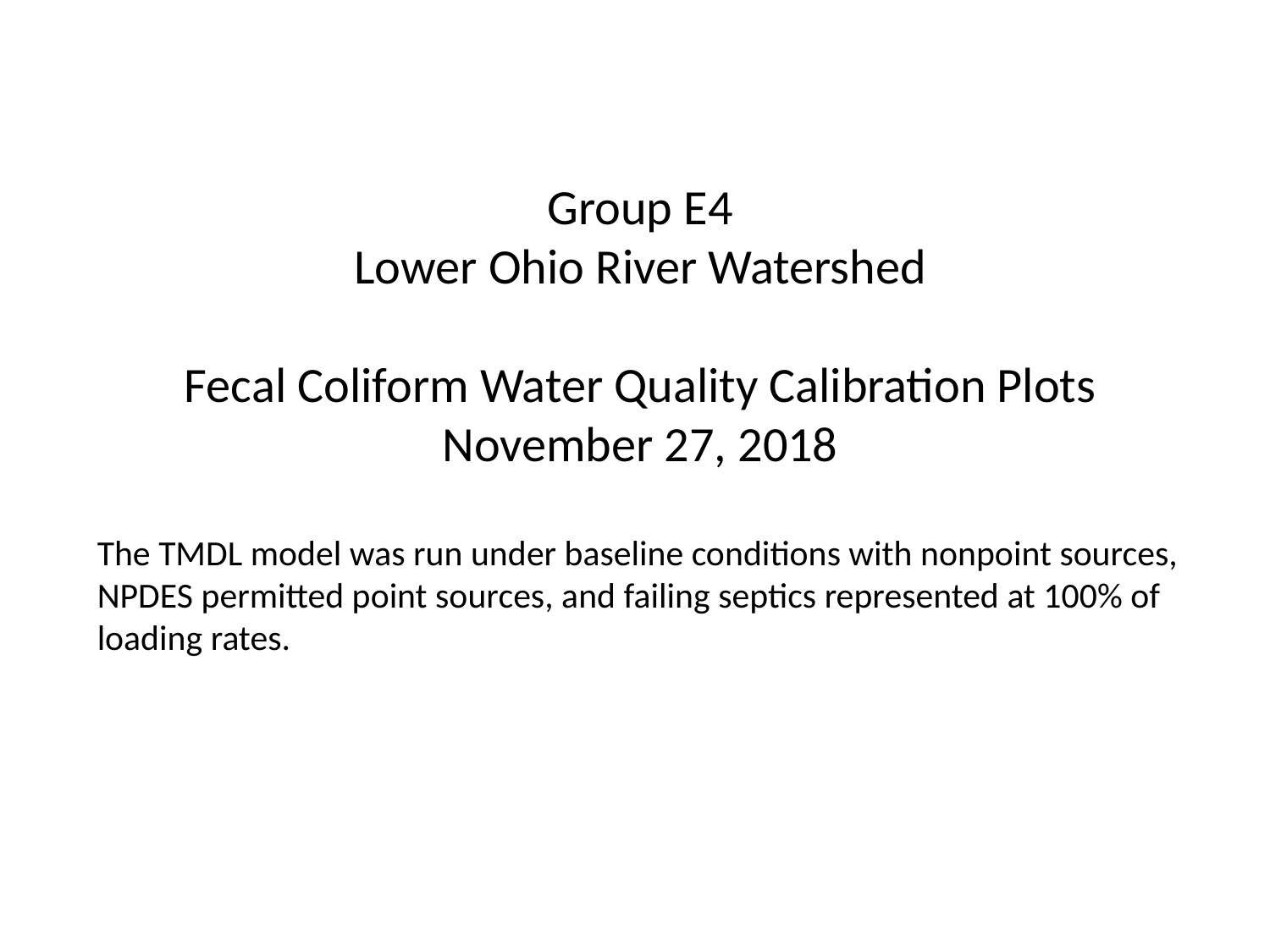

Group E4
Lower Ohio River Watershed

Fecal Coliform Water Quality Calibration Plots
November 27, 2018

The TMDL model was run under baseline conditions with nonpoint sources, NPDES permitted point sources, and failing septics represented at 100% of loading rates.